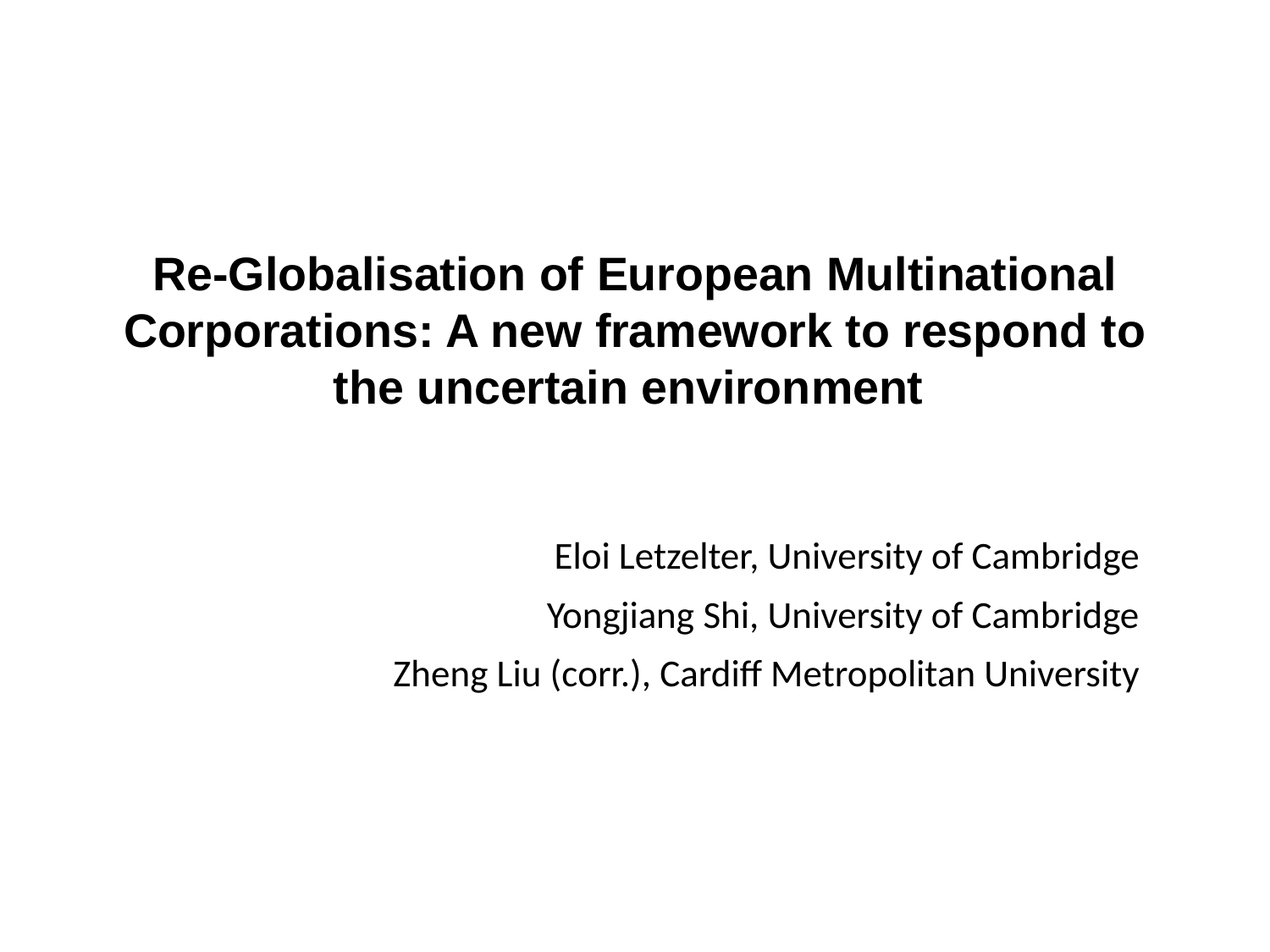

# Re-Globalisation of European Multinational Corporations: A new framework to respond to the uncertain environment
Eloi Letzelter, University of Cambridge
Yongjiang Shi, University of Cambridge
Zheng Liu (corr.), Cardiff Metropolitan University